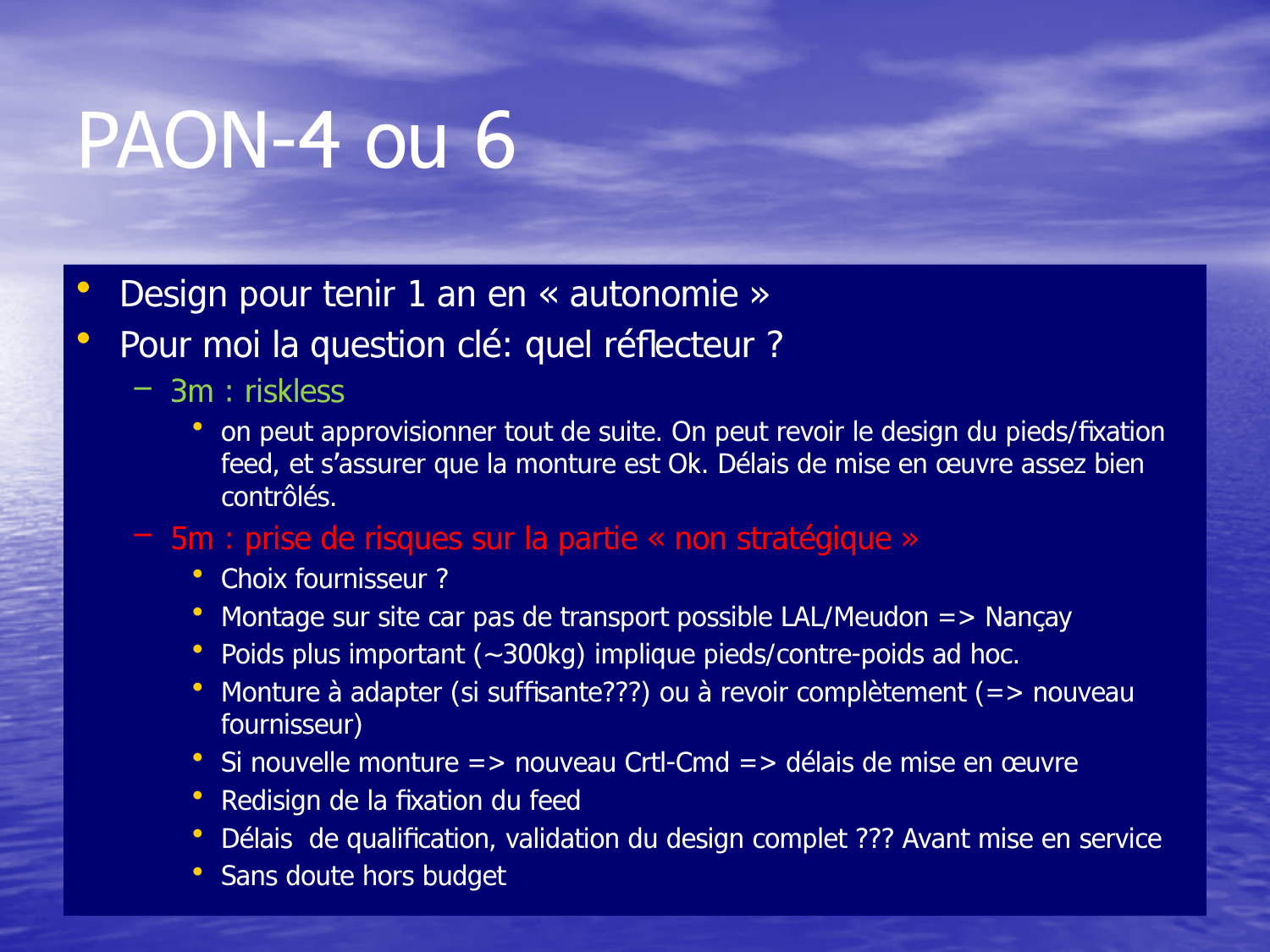

# PAON-4 ou 6
Design pour tenir 1 an en « autonomie »
Pour moi la question clé: quel réflecteur ?
3m : riskless
on peut approvisionner tout de suite. On peut revoir le design du pieds/fixation feed, et s’assurer que la monture est Ok. Délais de mise en œuvre assez bien contrôlés.
5m : prise de risques sur la partie « non stratégique »
Choix fournisseur ?
Montage sur site car pas de transport possible LAL/Meudon => Nançay
Poids plus important (~300kg) implique pieds/contre-poids ad hoc.
Monture à adapter (si suffisante???) ou à revoir complètement (=> nouveau fournisseur)
Si nouvelle monture => nouveau Crtl-Cmd => délais de mise en œuvre
Redisign de la fixation du feed
Délais  de qualification, validation du design complet ??? Avant mise en service
Sans doute hors budget